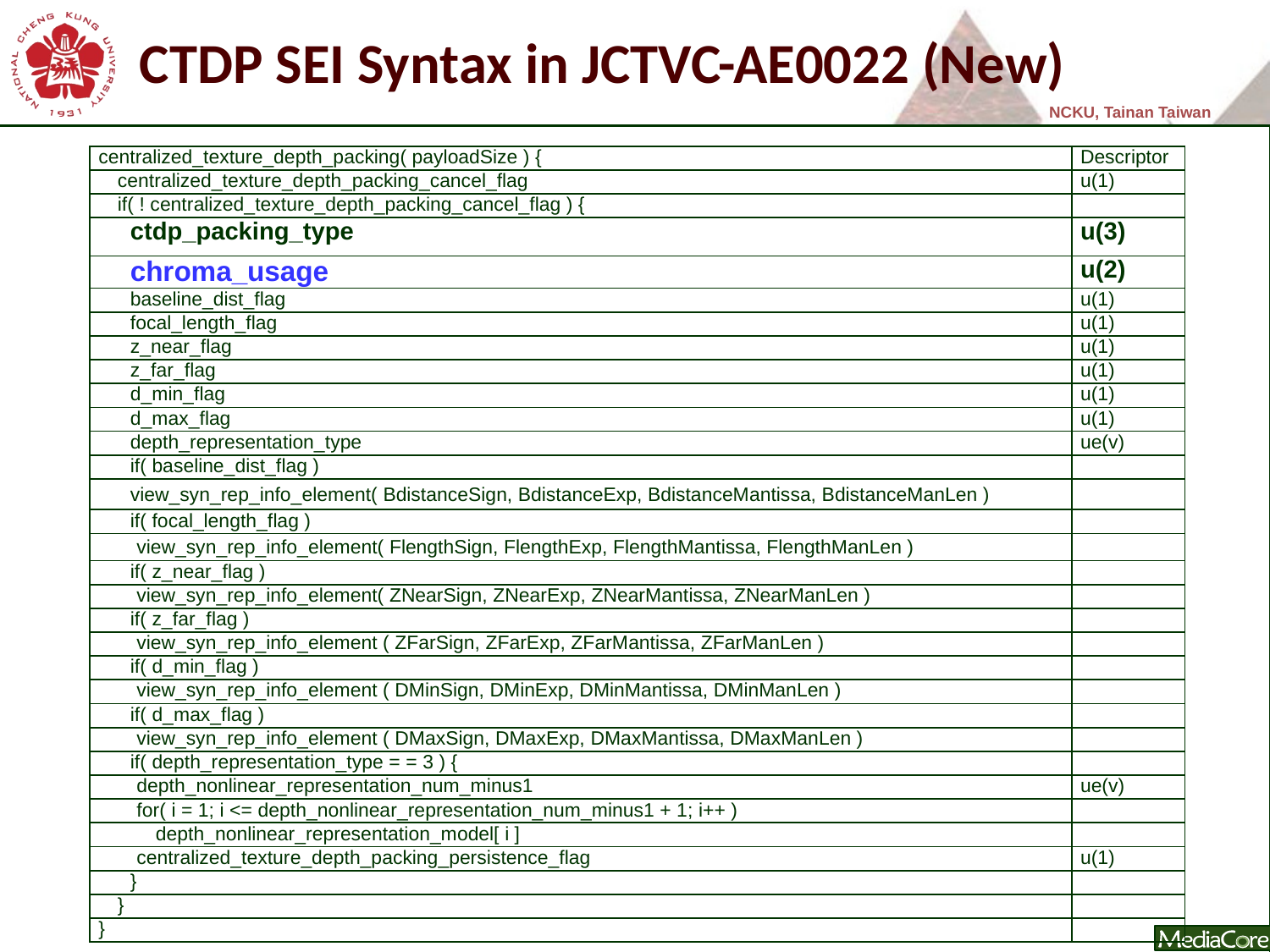

# CTDP SEI Syntax in JCTVC-AE0022 (New)
| centralized\_texture\_depth\_packing( payloadSize ) { | Descriptor |
| --- | --- |
| centralized\_texture\_depth\_packing\_cancel\_flag | u(1) |
| if( ! centralized\_texture\_depth\_packing\_cancel\_flag ) { |  |
| ctdp\_packing\_type | u(3) |
| chroma\_usage | u(2) |
| baseline\_dist\_flag | u(1) |
| focal\_length\_flag | u(1) |
| z\_near\_flag | u(1) |
| z\_far\_flag | u(1) |
| d\_min\_flag | u(1) |
| d\_max\_flag | u(1) |
| depth\_representation\_type | ue(v) |
| if( baseline\_dist\_flag ) |  |
| view\_syn\_rep\_info\_element( BdistanceSign, BdistanceExp, BdistanceMantissa, BdistanceManLen ) |  |
| if( focal\_length\_flag ) |  |
| view\_syn\_rep\_info\_element( FlengthSign, FlengthExp, FlengthMantissa, FlengthManLen ) |  |
| if( z\_near\_flag ) |  |
| view\_syn\_rep\_info\_element( ZNearSign, ZNearExp, ZNearMantissa, ZNearManLen ) |  |
| if( z\_far\_flag ) |  |
| view\_syn\_rep\_info\_element ( ZFarSign, ZFarExp, ZFarMantissa, ZFarManLen ) |  |
| if( d\_min\_flag ) |  |
| view\_syn\_rep\_info\_element ( DMinSign, DMinExp, DMinMantissa, DMinManLen ) |  |
| if( d\_max\_flag ) |  |
| view\_syn\_rep\_info\_element ( DMaxSign, DMaxExp, DMaxMantissa, DMaxManLen ) |  |
| if( depth\_representation\_type = = 3 ) { |  |
| depth\_nonlinear\_representation\_num\_minus1 | ue(v) |
| for( i = 1; i <= depth\_nonlinear\_representation\_num\_minus1 + 1; i++ ) |  |
| depth\_nonlinear\_representation\_model[ i ] |  |
| centralized\_texture\_depth\_packing\_persistence\_flag | u(1) |
| } |  |
| } |  |
| } |  |